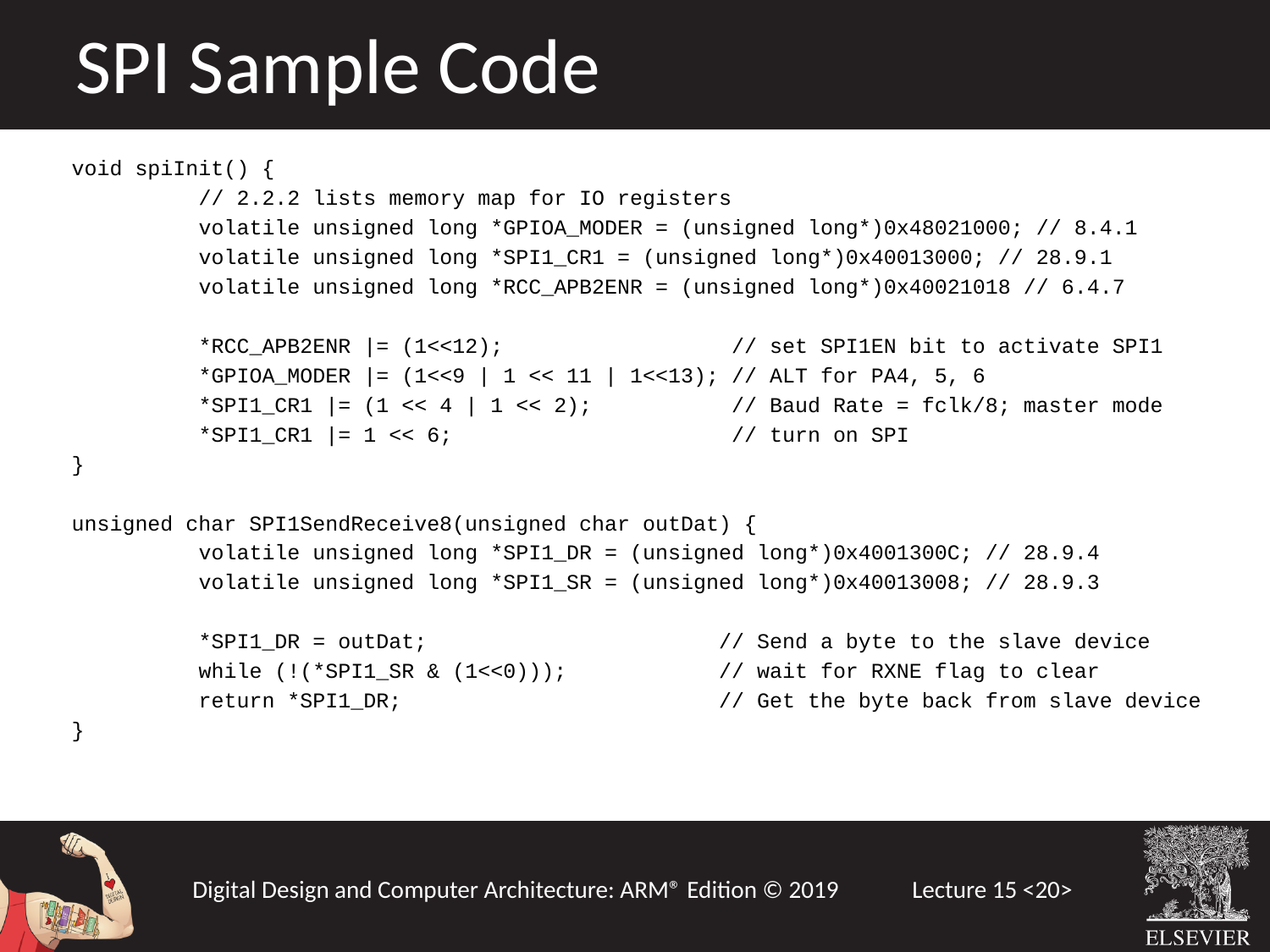

SPI Sample Code
void spiInit() {
	// 2.2.2 lists memory map for IO registers
	volatile unsigned long *GPIOA_MODER = (unsigned long*)0x48021000; // 8.4.1
	volatile unsigned long *SPI1_CR1 = (unsigned long*)0x40013000; // 28.9.1
	volatile unsigned long *RCC_APB2ENR = (unsigned long*)0x40021018 // 6.4.7

	*RCC_APB2ENR |= (1<<12);                  // set SPI1EN bit to activate SPI1
	*GPIOA_MODER |= (1<<9 | 1 << 11 | 1<<13); // ALT for PA4, 5, 6
	*SPI1_CR1 |= (1 << 4 | 1 << 2);           // Baud Rate = fclk/8; master mode
	*SPI1_CR1 |= 1 << 6;                      // turn on SPI
}

unsigned char SPI1SendReceive8(unsigned char outDat) {
	volatile unsigned long *SPI1_DR = (unsigned long*)0x4001300C; // 28.9.4
	volatile unsigned long *SPI1_SR = (unsigned long*)0x40013008; // 28.9.3

	*SPI1_DR = outDat;                       // Send a byte to the slave device
	while (!(*SPI1_SR & (1<<0)));            // wait for RXNE flag to clear
	return *SPI1_DR;                         // Get the byte back from slave device
}